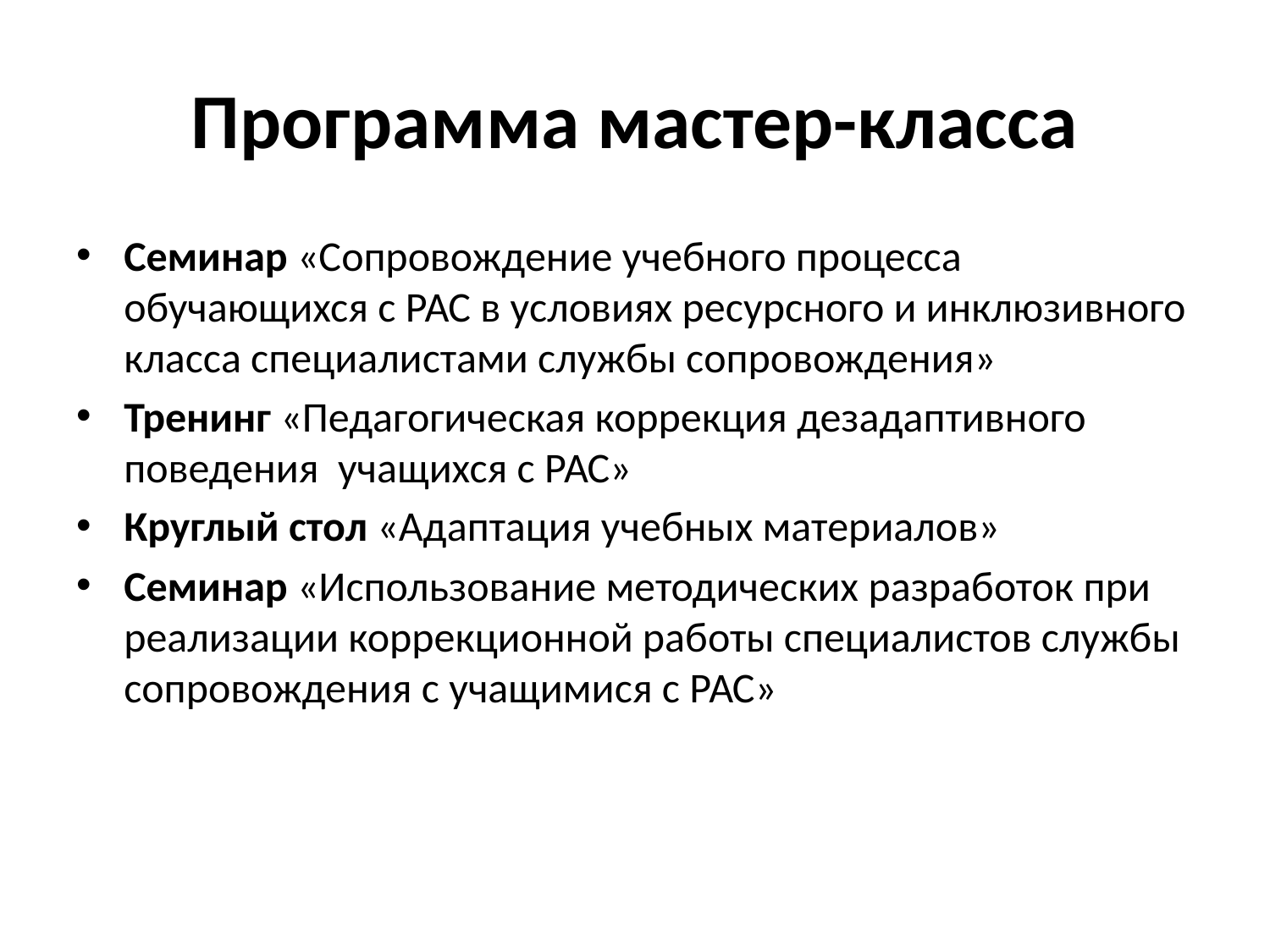

# Программа мастер-класса
Семинар «Сопровождение учебного процесса обучающихся с РАС в условиях ресурсного и инклюзивного класса специалистами службы сопровождения»
Тренинг «Педагогическая коррекция дезадаптивного поведения  учащихся с РАС»
Круглый стол «Адаптация учебных материалов»
Семинар «Использование методических разработок при реализации коррекционной работы специалистов службы сопровождения с учащимися с РАС»